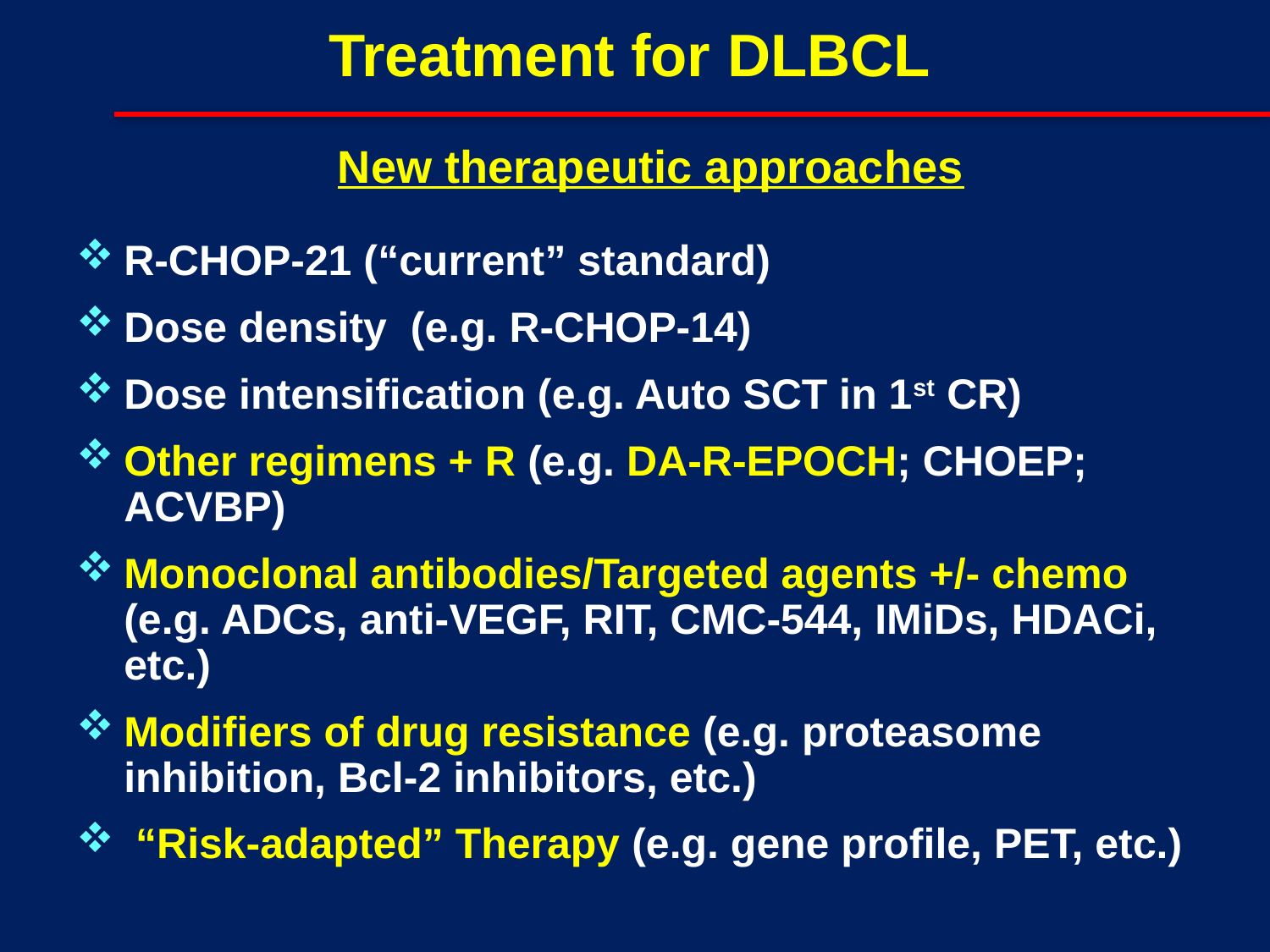

Treatment for DLBCL
New therapeutic approaches

R-CHOP-21 (“current” standard)
Dose density  (e.g. R-CHOP-14)
Dose intensification (e.g. Auto SCT in 1st CR)
Other regimens + R (e.g. DA-R-EPOCH; CHOEP; ACVBP)
Monoclonal antibodies/Targeted agents +/- chemo (e.g. ADCs, anti-VEGF, RIT, CMC-544, IMiDs, HDACi, etc.)
Modifiers of drug resistance (e.g. proteasome inhibition, Bcl-2 inhibitors, etc.)
 “Risk-adapted” Therapy (e.g. gene profile, PET, etc.)